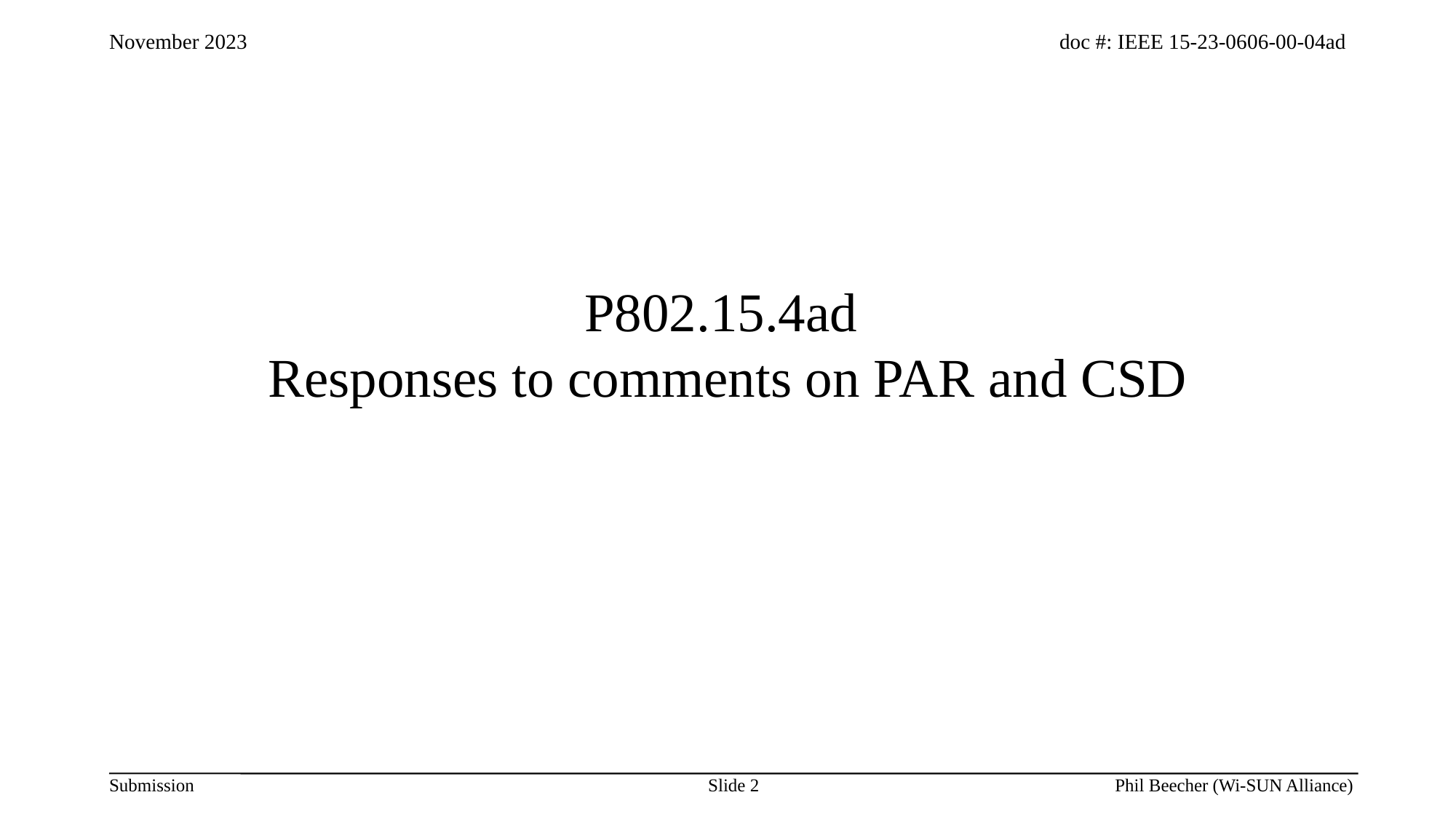

# P802.15.4ad Responses to comments on PAR and CSD
Slide 2
Phil Beecher (Wi-SUN Alliance)